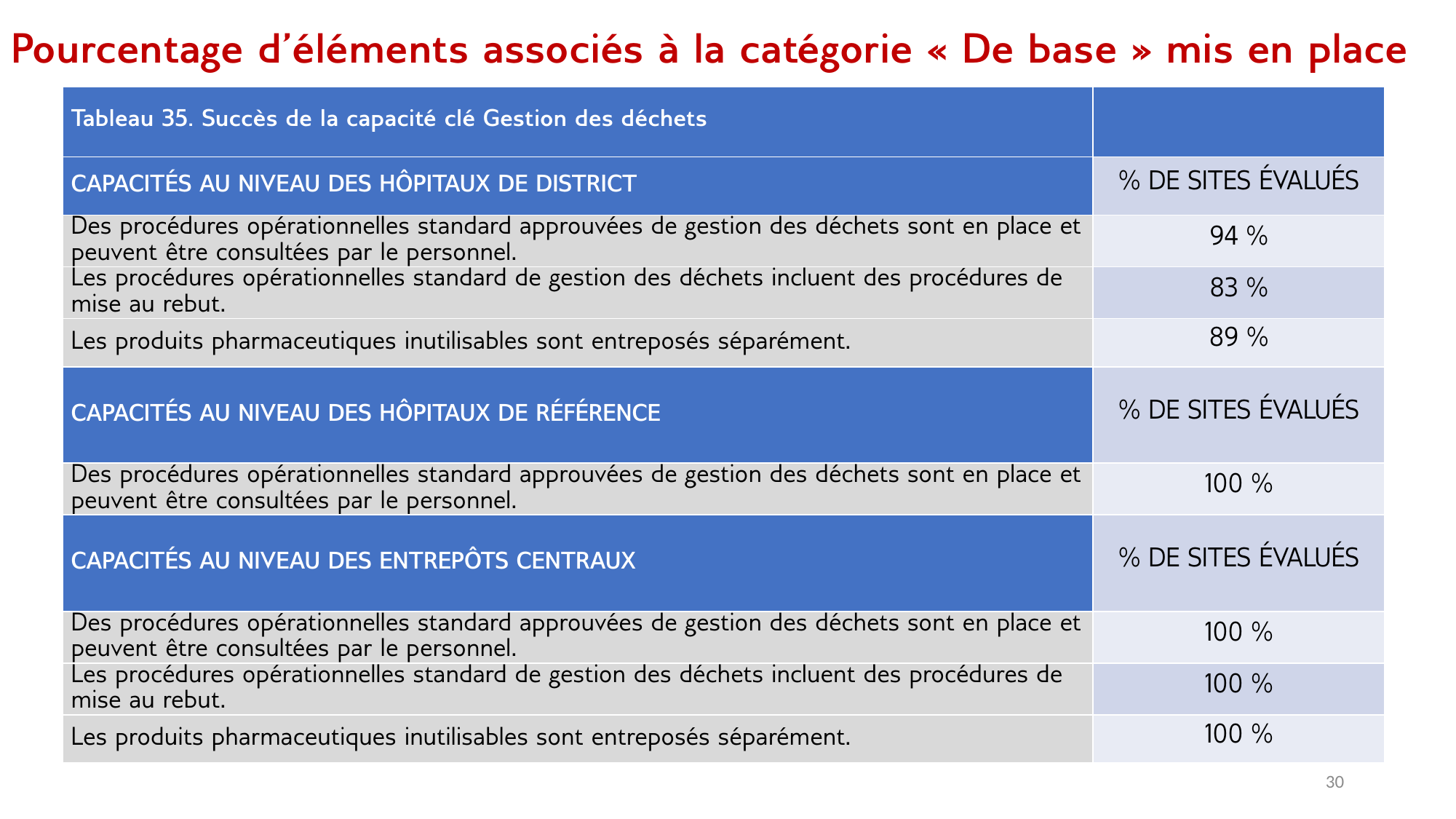

# Pourcentage d’éléments associés à la catégorie « De base » mis en place
| Tableau 35. Succès de la capacité clé Gestion des déchets |  |
| --- | --- |
| CAPACITÉS AU NIVEAU DES HÔPITAUX DE DISTRICT | % DE SITES ÉVALUÉS |
| Des procédures opérationnelles standard approuvées de gestion des déchets sont en place et peuvent être consultées par le personnel. | 94 % |
| Les procédures opérationnelles standard de gestion des déchets incluent des procédures de mise au rebut. | 83 % |
| Les produits pharmaceutiques inutilisables sont entreposés séparément. | 89 % |
| CAPACITÉS AU NIVEAU DES HÔPITAUX DE RÉFÉRENCE | % DE SITES ÉVALUÉS |
| Des procédures opérationnelles standard approuvées de gestion des déchets sont en place et peuvent être consultées par le personnel. | 100 % |
| CAPACITÉS AU NIVEAU DES ENTREPÔTS CENTRAUX | % DE SITES ÉVALUÉS |
| Des procédures opérationnelles standard approuvées de gestion des déchets sont en place et peuvent être consultées par le personnel. | 100 % |
| Les procédures opérationnelles standard de gestion des déchets incluent des procédures de mise au rebut. | 100 % |
| Les produits pharmaceutiques inutilisables sont entreposés séparément. | 100 % |
30